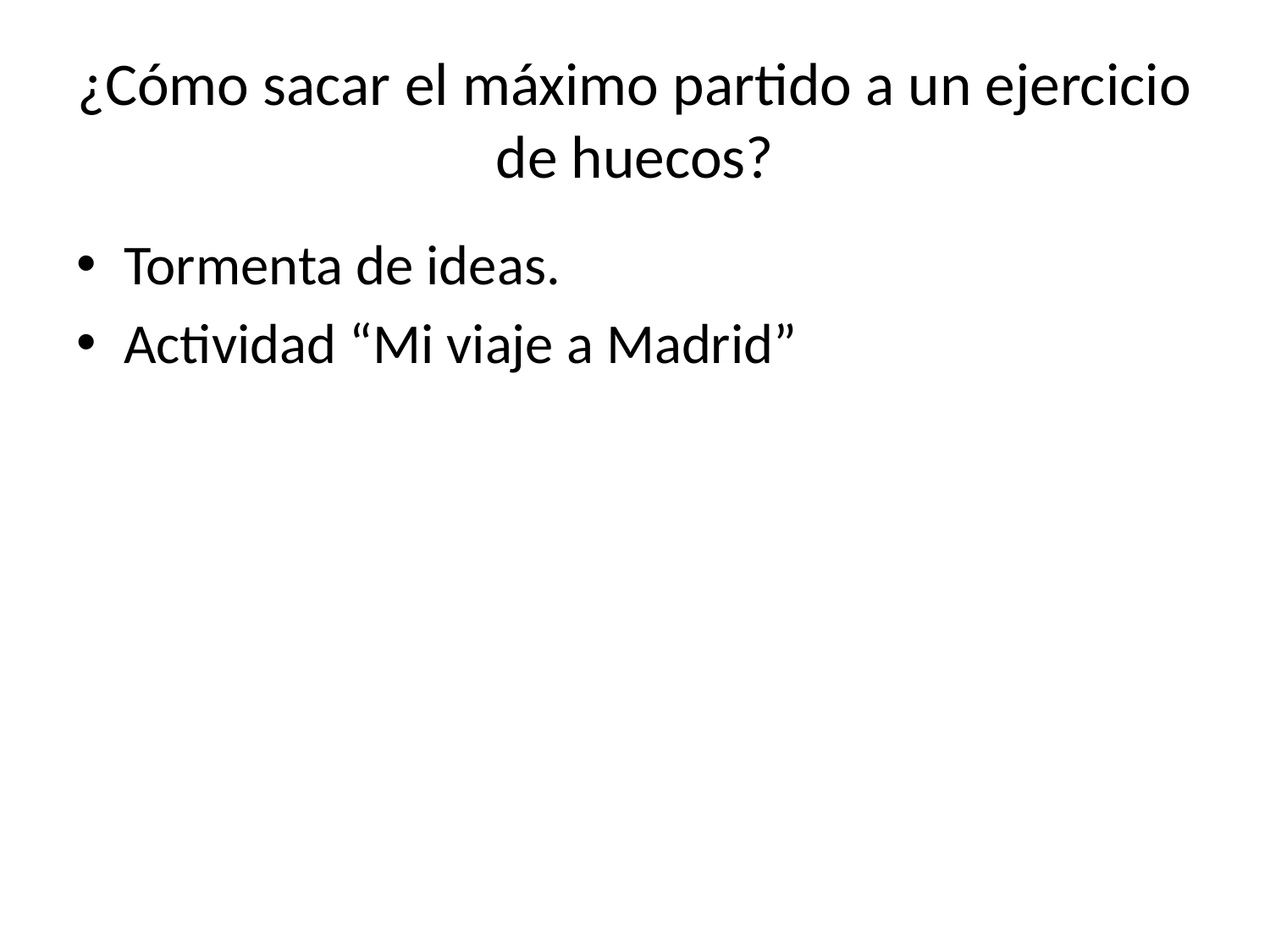

# ¿Cómo sacar el máximo partido a un ejercicio de huecos?
Tormenta de ideas.
Actividad “Mi viaje a Madrid”